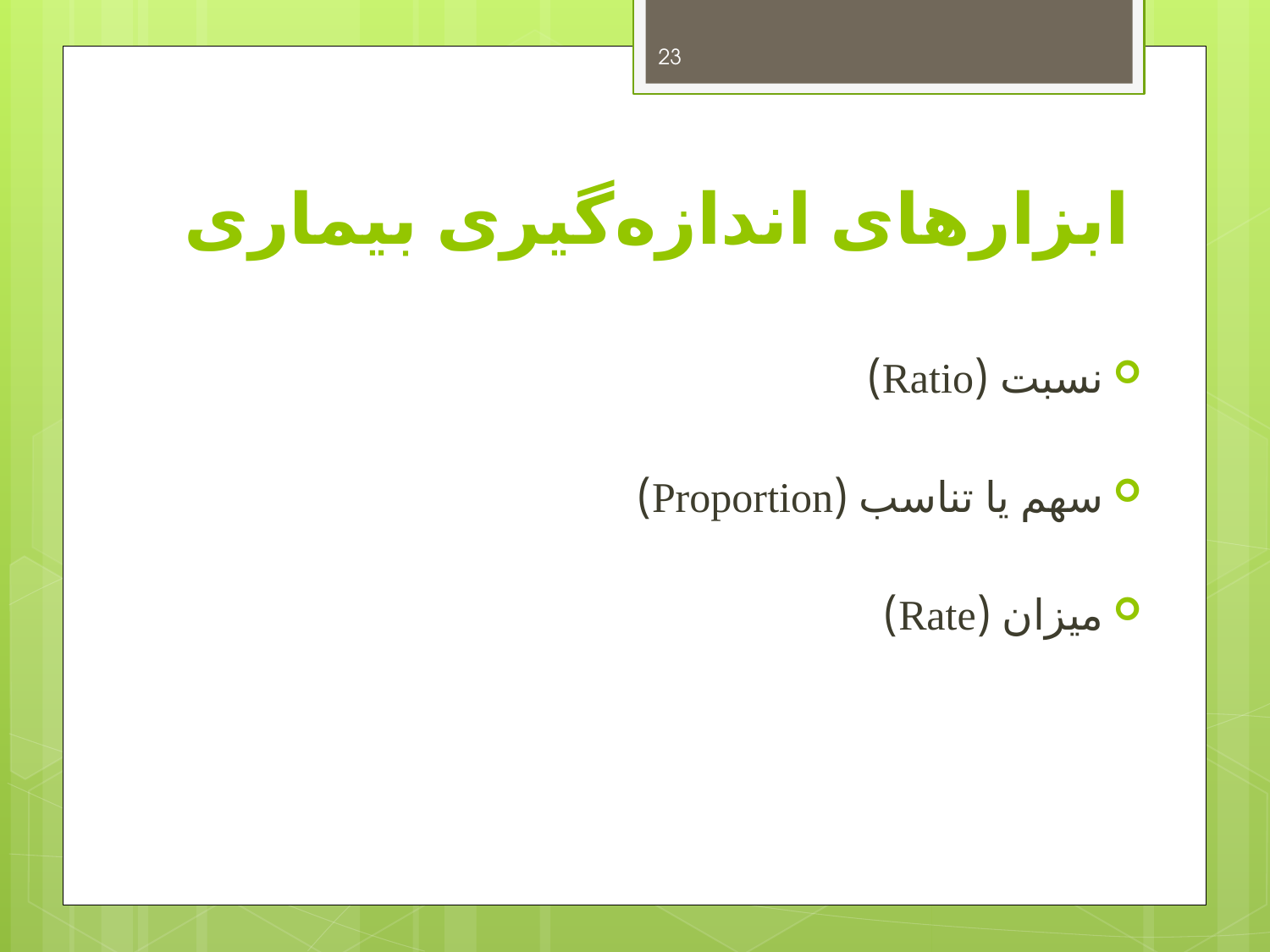

23
# ابزارهای اندازه‌گیری بیماری

نسبت (Ratio)

سهم یا تناسب (Proportion)

میزان (Rate)